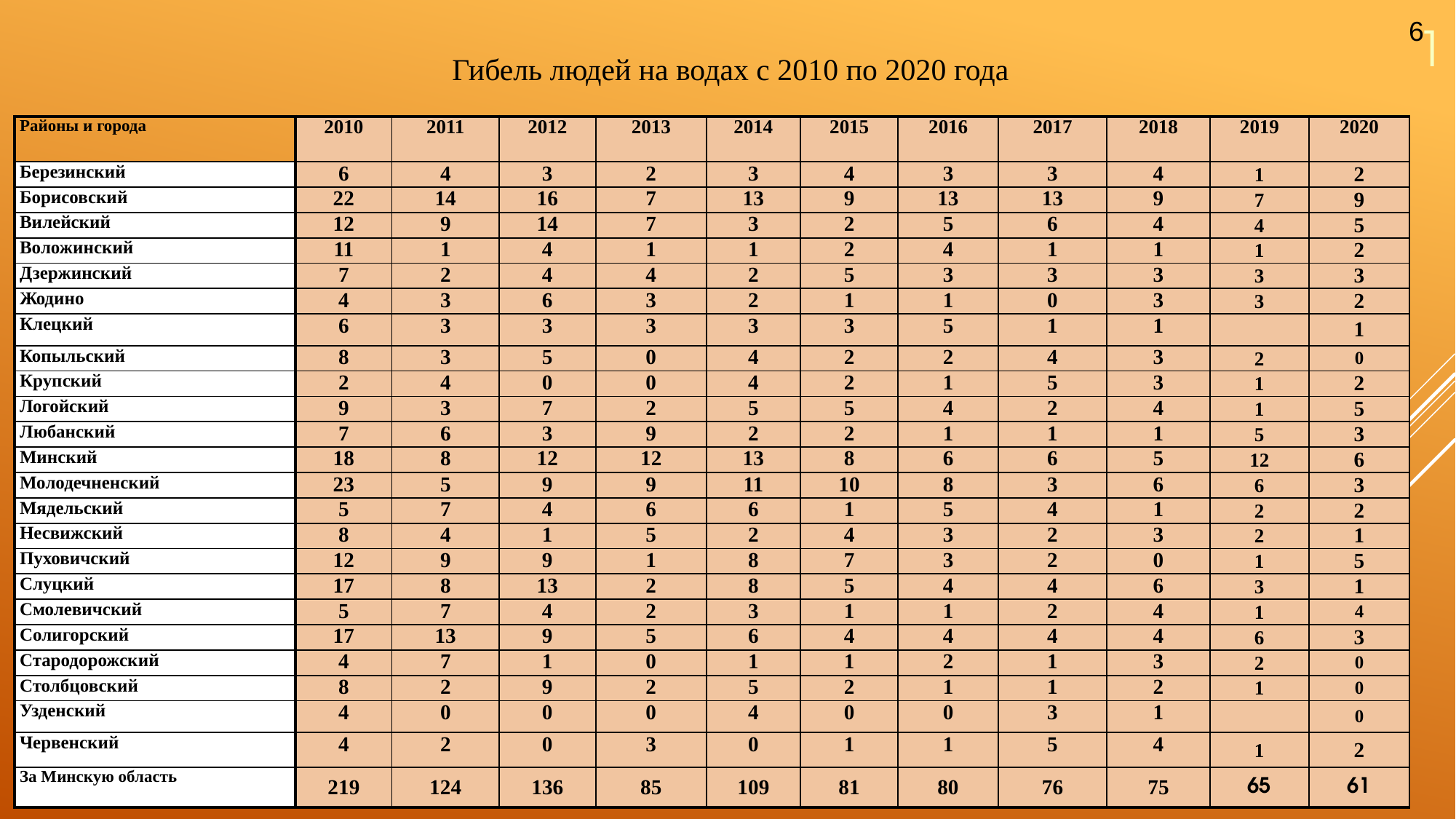

1
6

Гибель людей на водах с 2010 по 2020 года
| Районы и города | 2010 | 2011 | 2012 | 2013 | 2014 | 2015 | 2016 | 2017 | 2018 | 2019 | 2020 |
| --- | --- | --- | --- | --- | --- | --- | --- | --- | --- | --- | --- |
| Березинский | 6 | 4 | 3 | 2 | 3 | 4 | 3 | 3 | 4 | 1 | 2 |
| Борисовский | 22 | 14 | 16 | 7 | 13 | 9 | 13 | 13 | 9 | 7 | 9 |
| Вилейский | 12 | 9 | 14 | 7 | 3 | 2 | 5 | 6 | 4 | 4 | 5 |
| Воложинский | 11 | 1 | 4 | 1 | 1 | 2 | 4 | 1 | 1 | 1 | 2 |
| Дзержинский | 7 | 2 | 4 | 4 | 2 | 5 | 3 | 3 | 3 | 3 | 3 |
| Жодино | 4 | 3 | 6 | 3 | 2 | 1 | 1 | 0 | 3 | 3 | 2 |
| Клецкий | 6 | 3 | 3 | 3 | 3 | 3 | 5 | 1 | 1 |  | 1 |
| Копыльский | 8 | 3 | 5 | 0 | 4 | 2 | 2 | 4 | 3 | 2 | 0 |
| Крупский | 2 | 4 | 0 | 0 | 4 | 2 | 1 | 5 | 3 | 1 | 2 |
| Логойский | 9 | 3 | 7 | 2 | 5 | 5 | 4 | 2 | 4 | 1 | 5 |
| Любанский | 7 | 6 | 3 | 9 | 2 | 2 | 1 | 1 | 1 | 5 | 3 |
| Минский | 18 | 8 | 12 | 12 | 13 | 8 | 6 | 6 | 5 | 12 | 6 |
| Молодечненский | 23 | 5 | 9 | 9 | 11 | 10 | 8 | 3 | 6 | 6 | 3 |
| Мядельский | 5 | 7 | 4 | 6 | 6 | 1 | 5 | 4 | 1 | 2 | 2 |
| Несвижский | 8 | 4 | 1 | 5 | 2 | 4 | 3 | 2 | 3 | 2 | 1 |
| Пуховичский | 12 | 9 | 9 | 1 | 8 | 7 | 3 | 2 | 0 | 1 | 5 |
| Слуцкий | 17 | 8 | 13 | 2 | 8 | 5 | 4 | 4 | 6 | 3 | 1 |
| Смолевичский | 5 | 7 | 4 | 2 | 3 | 1 | 1 | 2 | 4 | 1 | 4 |
| Солигорский | 17 | 13 | 9 | 5 | 6 | 4 | 4 | 4 | 4 | 6 | 3 |
| Стародорожский | 4 | 7 | 1 | 0 | 1 | 1 | 2 | 1 | 3 | 2 | 0 |
| Столбцовский | 8 | 2 | 9 | 2 | 5 | 2 | 1 | 1 | 2 | 1 | 0 |
| Узденский | 4 | 0 | 0 | 0 | 4 | 0 | 0 | 3 | 1 |  | 0 |
| Червенский | 4 | 2 | 0 | 3 | 0 | 1 | 1 | 5 | 4 | 1 | 2 |
| За Минскую область | 219 | 124 | 136 | 85 | 109 | 81 | 80 | 76 | 75 | 65 | 61 |